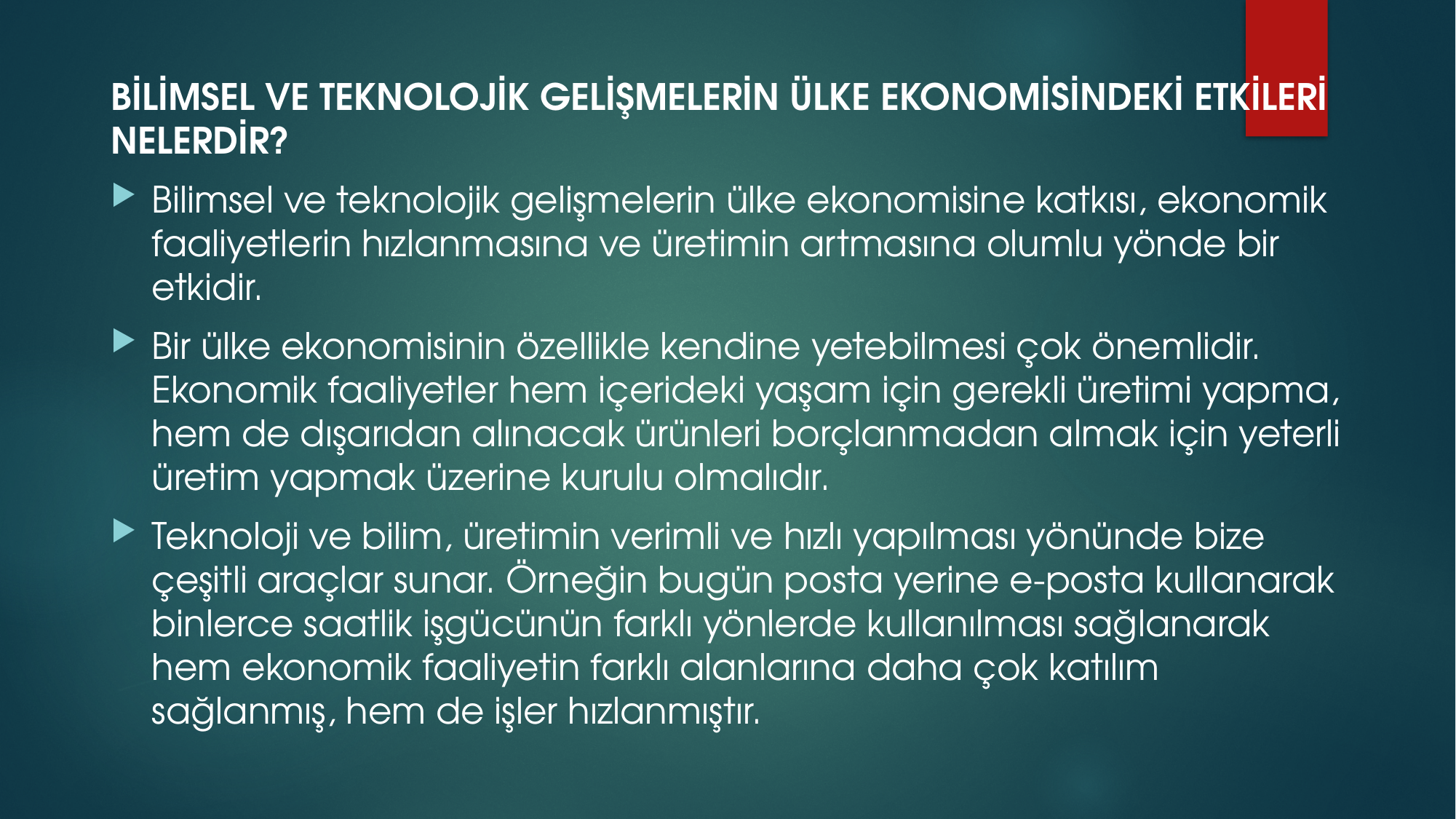

BİLİMSEL VE TEKNOLOJİK GELİŞMELERİN ÜLKE EKONOMİSİNDEKİ ETKİLERİ NELERDİR?
Bilimsel ve teknolojik gelişmelerin ülke ekonomisine katkısı, ekonomik faaliyetlerin hızlanmasına ve üretimin artmasına olumlu yönde bir etkidir.
Bir ülke ekonomisinin özellikle kendine yetebilmesi çok önemlidir. Ekonomik faaliyetler hem içerideki yaşam için gerekli üretimi yapma, hem de dışarıdan alınacak ürünleri borçlanmadan almak için yeterli üretim yapmak üzerine kurulu olmalıdır.
Teknoloji ve bilim, üretimin verimli ve hızlı yapılması yönünde bize çeşitli araçlar sunar. Örneğin bugün posta yerine e-posta kullanarak binlerce saatlik işgücünün farklı yönlerde kullanılması sağlanarak hem ekonomik faaliyetin farklı alanlarına daha çok katılım sağlanmış, hem de işler hızlanmıştır.